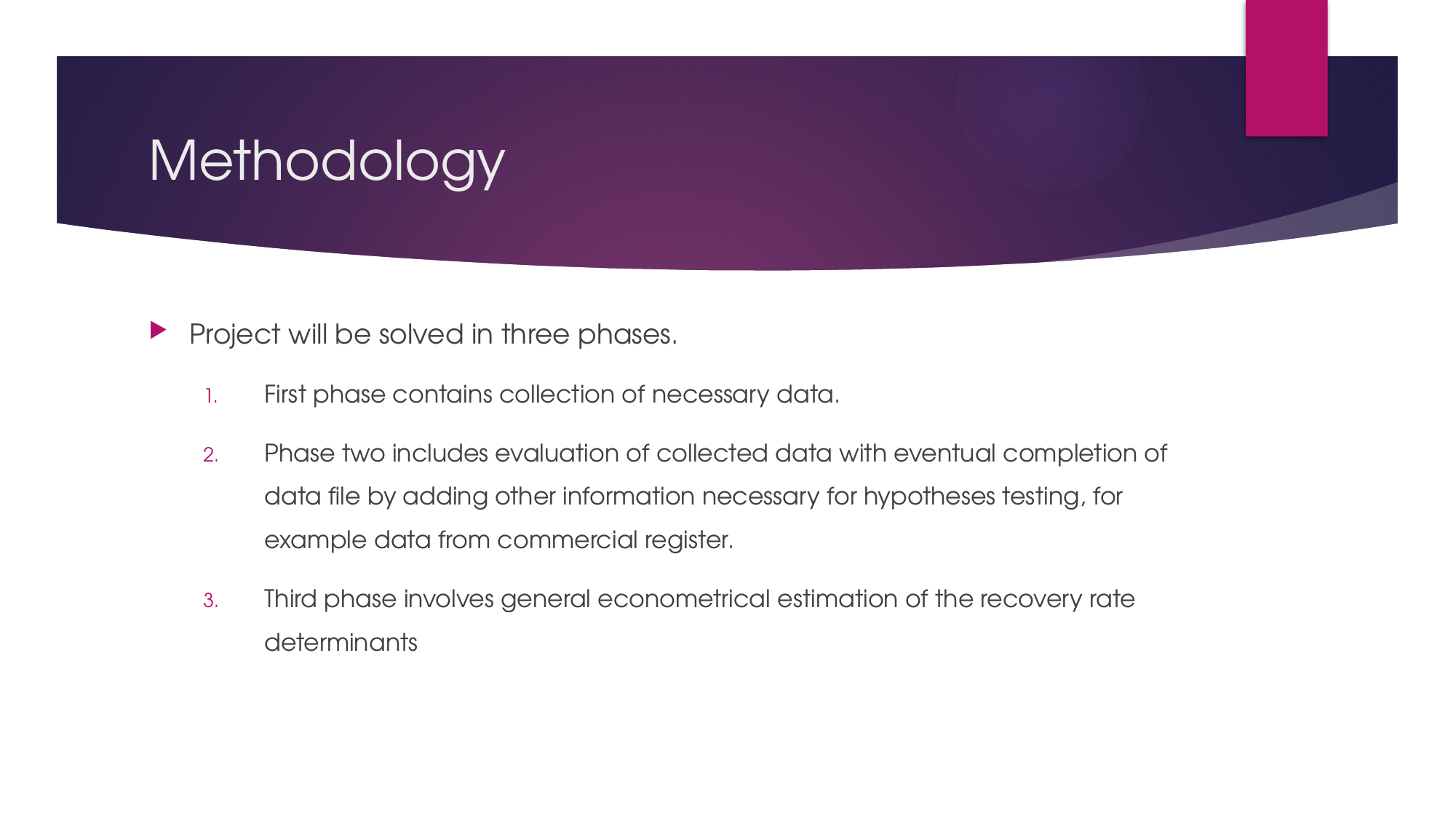

# Methodology
Project will be solved in three phases.
First phase contains collection of necessary data.
Phase two includes evaluation of collected data with eventual completion of data file by adding other information necessary for hypotheses testing, for example data from commercial register.
Third phase involves general econometrical estimation of the recovery rate determinants